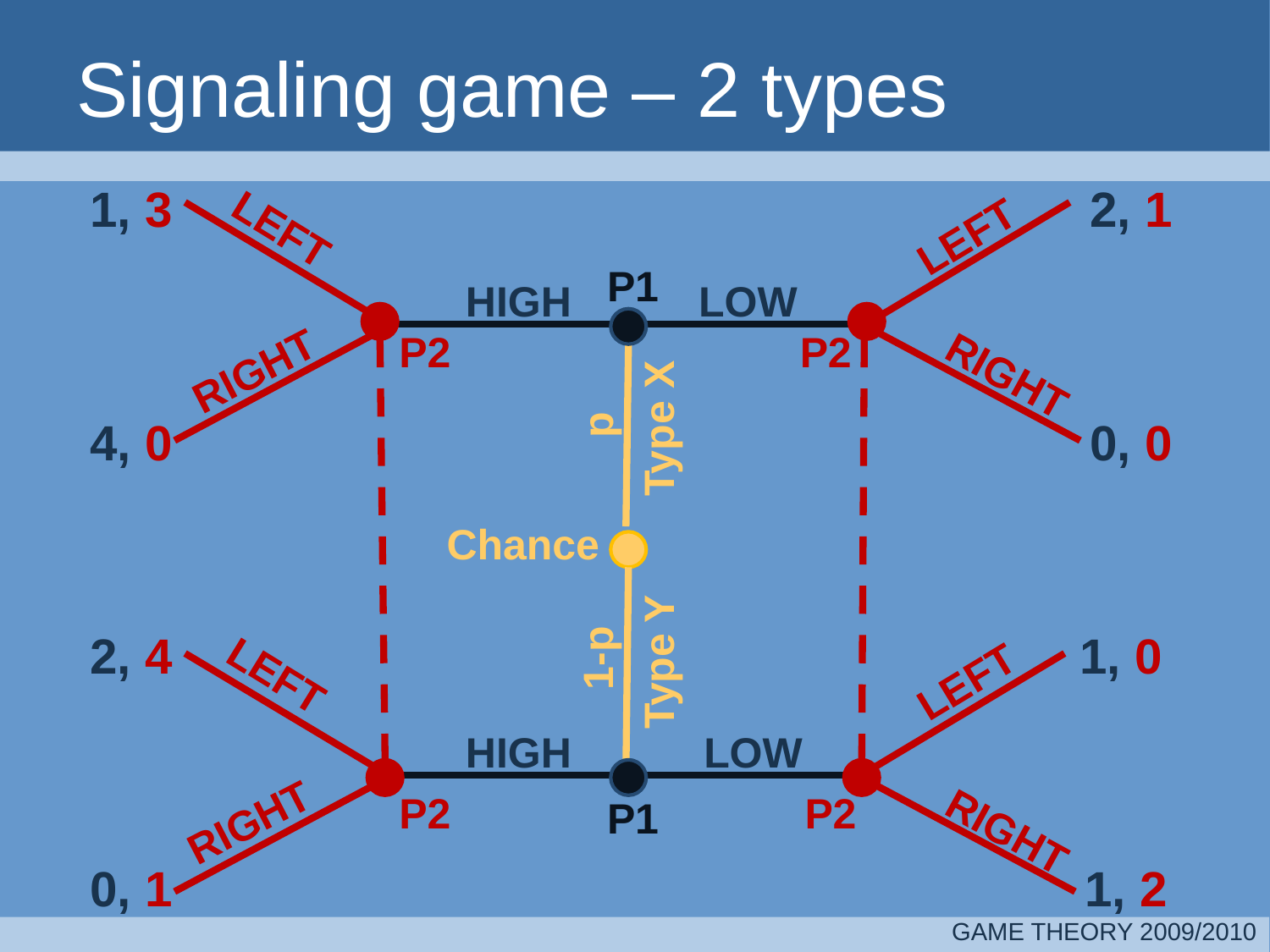

# Signaling game – 2 types
1, 3
2, 1

4, 0
0, 0
2, 4
1, 0
0, 1
1, 2
LOW
LOW
Type X
Type Y
p
1-p
Chance

LEFT
RIGHT
LEFT
RIGHT
LEFT
RIGHT
LEFT
RIGHT
P1
P1
P2
P2
P2
P2

HIGH
HIGH
GAME THEORY 2009/2010